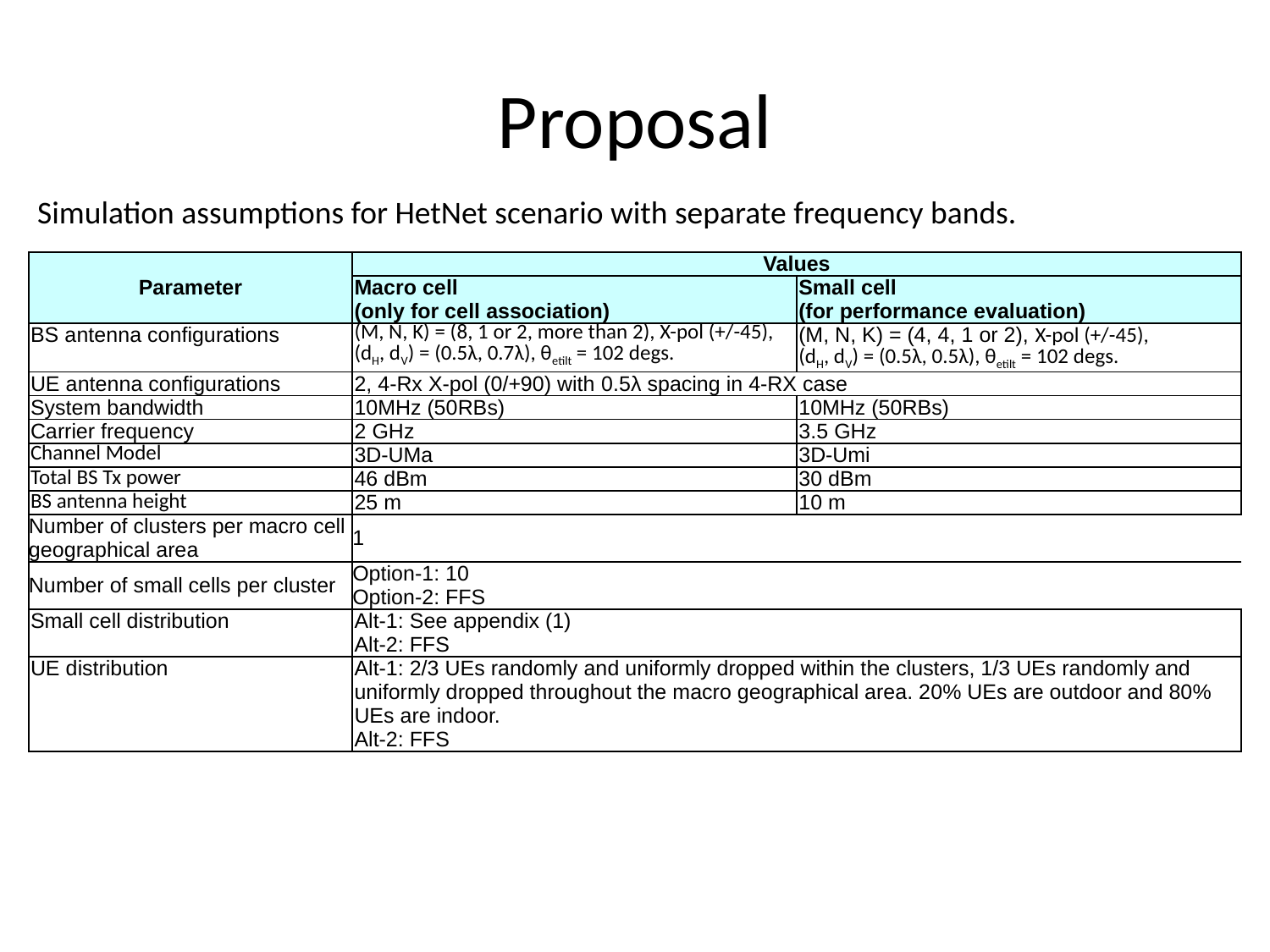

# Proposal
Simulation assumptions for HetNet scenario with separate frequency bands.
| Parameter | Values |  |
| --- | --- | --- |
|  | Macro cell (only for cell association) | Small cell (for performance evaluation) |
| BS antenna configurations | (M, N, K) = (8, 1 or 2, more than 2), X-pol (+/-45), (dH, dV) = (0.5λ, 0.7λ), θetilt = 102 degs. | (M, N, K) = (4, 4, 1 or 2), X-pol (+/-45), (dH, dV) = (0.5λ, 0.5λ), θetilt = 102 degs. |
| UE antenna configurations | 2, 4-Rx X-pol (0/+90) with 0.5λ spacing in 4-RX case |  |
| System bandwidth | 10MHz (50RBs) | 10MHz (50RBs) |
| Carrier frequency | 2 GHz | 3.5 GHz |
| Channel Model | 3D-UMa | 3D-Umi |
| Total BS Tx power | 46 dBm | 30 dBm |
| BS antenna height | 25 m | 10 m |
| Number of clusters per macro cell geographical area | 1 |  |
| Number of small cells per cluster | Option-1: 10 Option-2: FFS |  |
| Small cell distribution | Alt-1: See appendix (1) Alt-2: FFS |  |
| UE distribution | Alt-1: 2/3 UEs randomly and uniformly dropped within the clusters, 1/3 UEs randomly and uniformly dropped throughout the macro geographical area. 20% UEs are outdoor and 80% UEs are indoor. Alt-2: FFS |  |